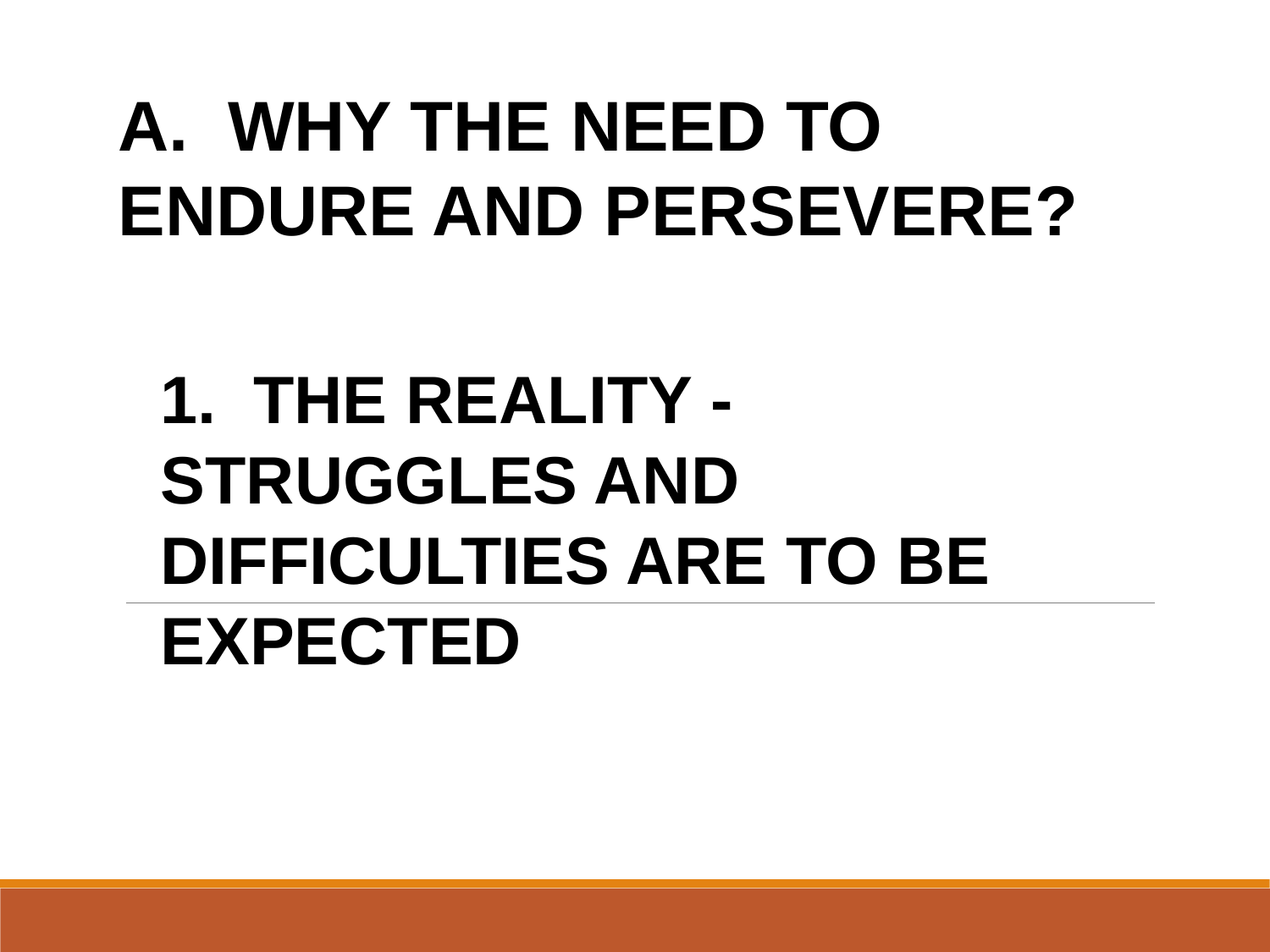

A.  WHY THE NEED TO ENDURE AND PERSEVERE?
1.  THE REALITY - STRUGGLES AND DIFFICULTIES ARE TO BE EXPECTED